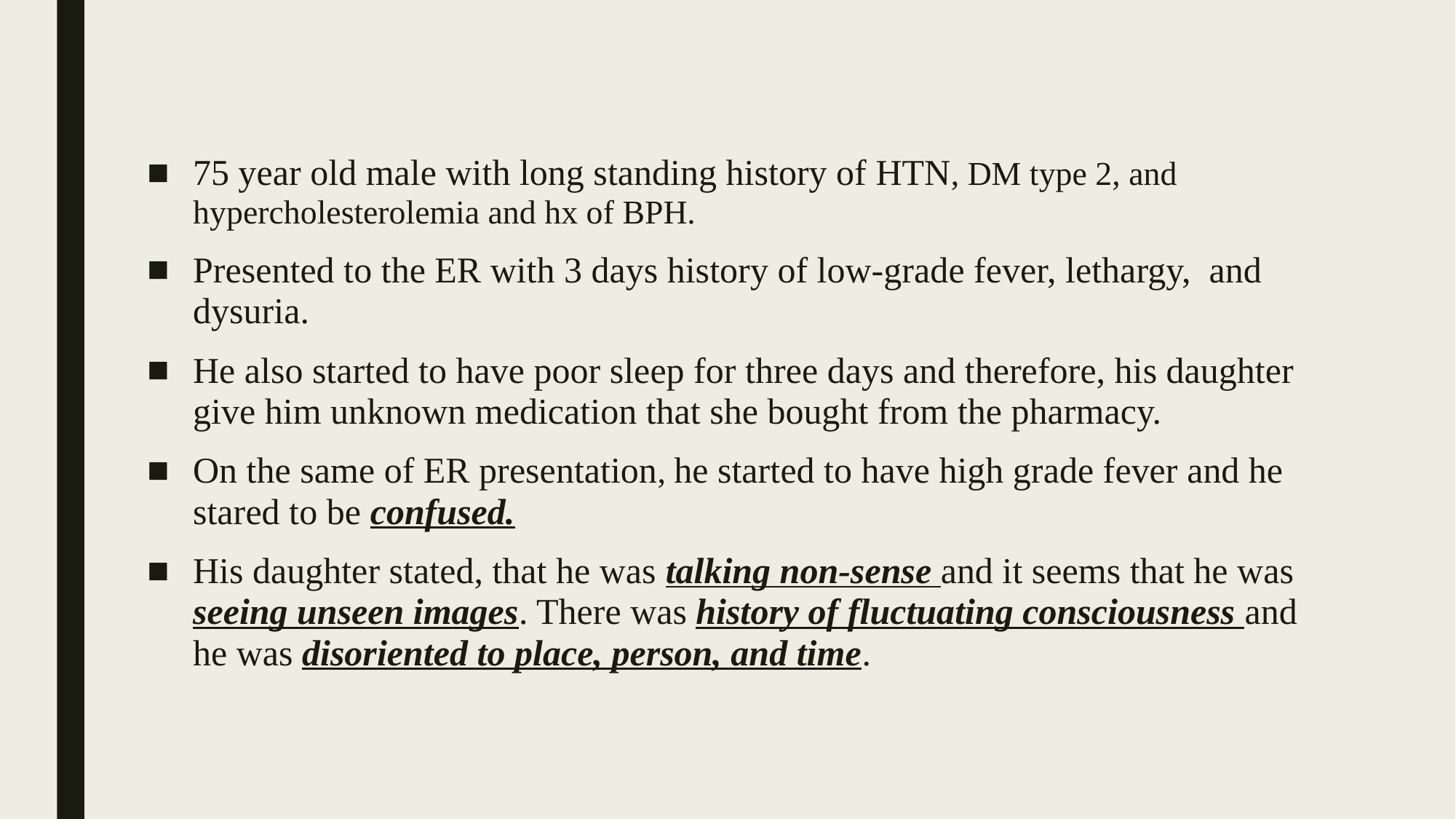

75 year old male with long standing history of HTN, DM type 2, and hypercholesterolemia and hx of BPH.
Presented to the ER with 3 days history of low-grade fever, lethargy,  and dysuria.
He also started to have poor sleep for three days and therefore, his daughter give him unknown medication that she bought from the pharmacy.
On the same of ER presentation, he started to have high grade fever and he stared to be confused.
His daughter stated, that he was talking non-sense and it seems that he was seeing unseen images. There was history of fluctuating consciousness and he was disoriented to place, person, and time.